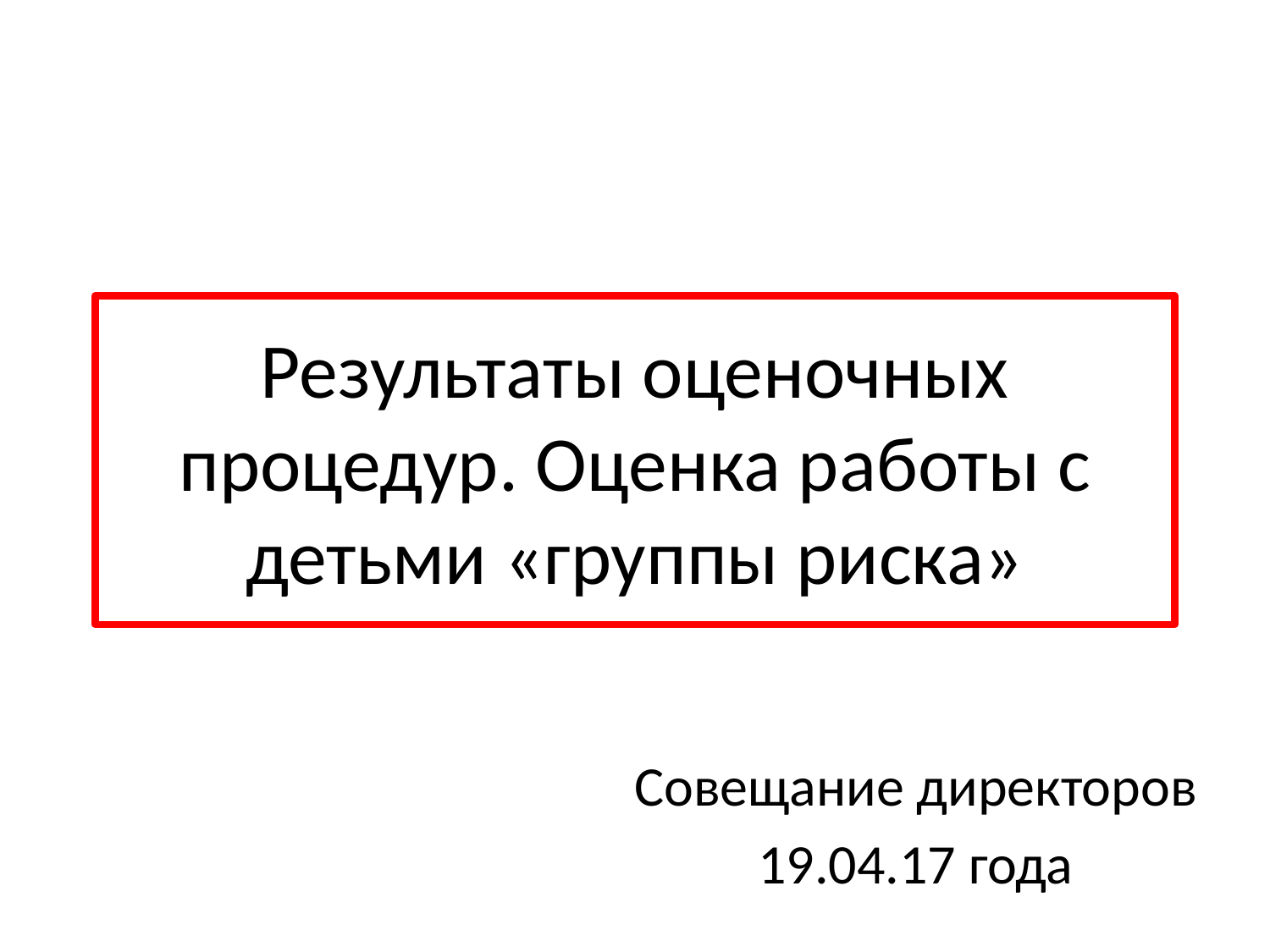

# Результаты оценочных процедур. Оценка работы с детьми «группы риска»
Совещание директоров
19.04.17 года